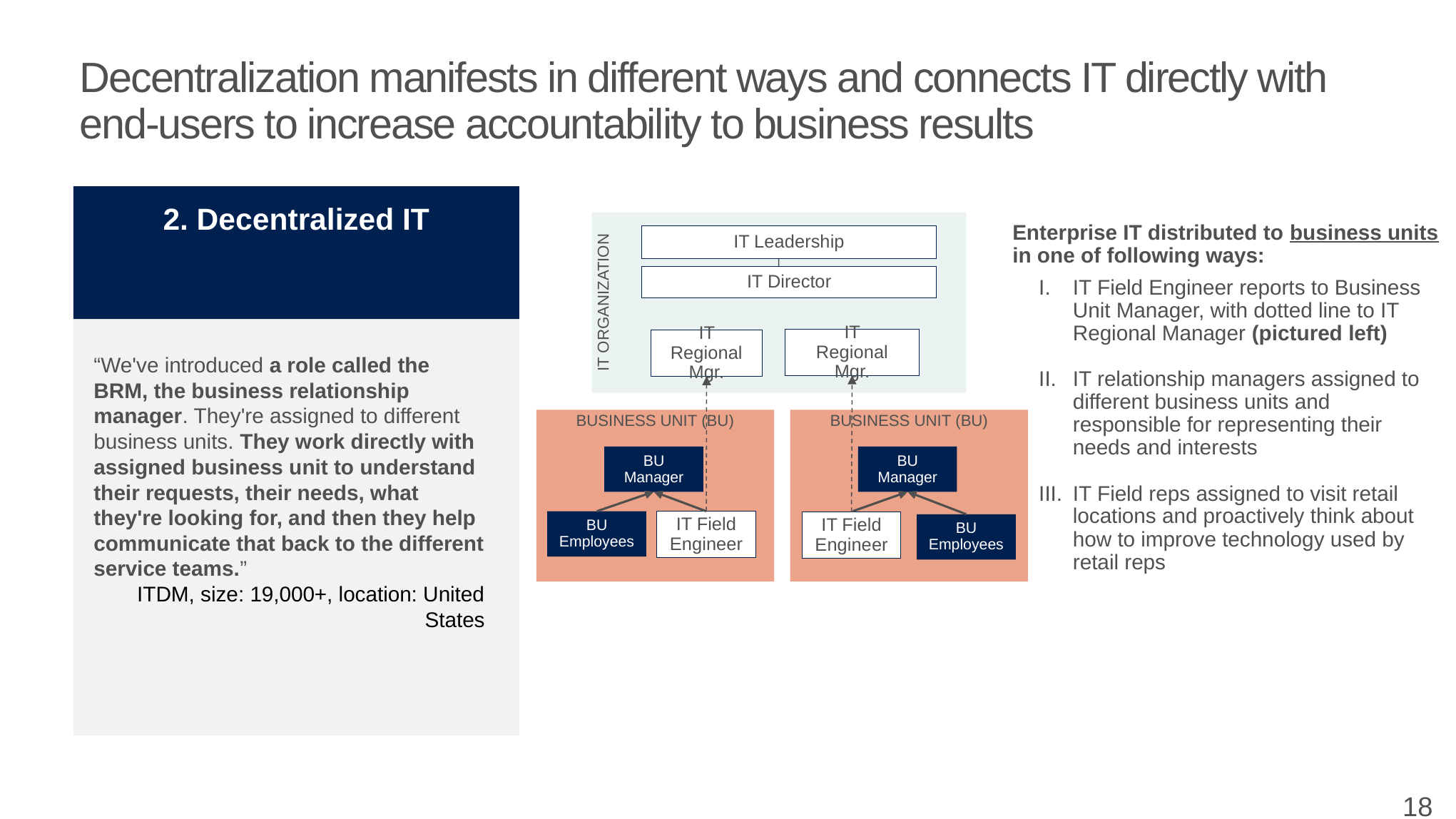

# Decentralization manifests in different ways and connects IT directly with end-users to increase accountability to business results
2. Decentralized IT
Enterprise IT distributed to business units in one of following ways:
IT Field Engineer reports to Business Unit Manager, with dotted line to IT Regional Manager (pictured left)

IT relationship managers assigned to different business units and responsible for representing their needs and interests

IT Field reps assigned to visit retail locations and proactively think about how to improve technology used by retail reps
IT ORGANIZATION
IT Leadership
IT Director

IT Regional Mgr.
IT Regional Mgr.
“We've introduced a role called the BRM, the business relationship manager. They're assigned to different business units. They work directly with assigned business unit to understand their requests, their needs, what they're looking for, and then they help communicate that back to the different service teams.”
ITDM, size: 19,000+, location: United States
BUSINESS UNIT (BU)
BUSINESS UNIT (BU)
BU Manager
BU Manager
IT Field Engineer
BU Employees
IT Field Engineer
BU Employees
18